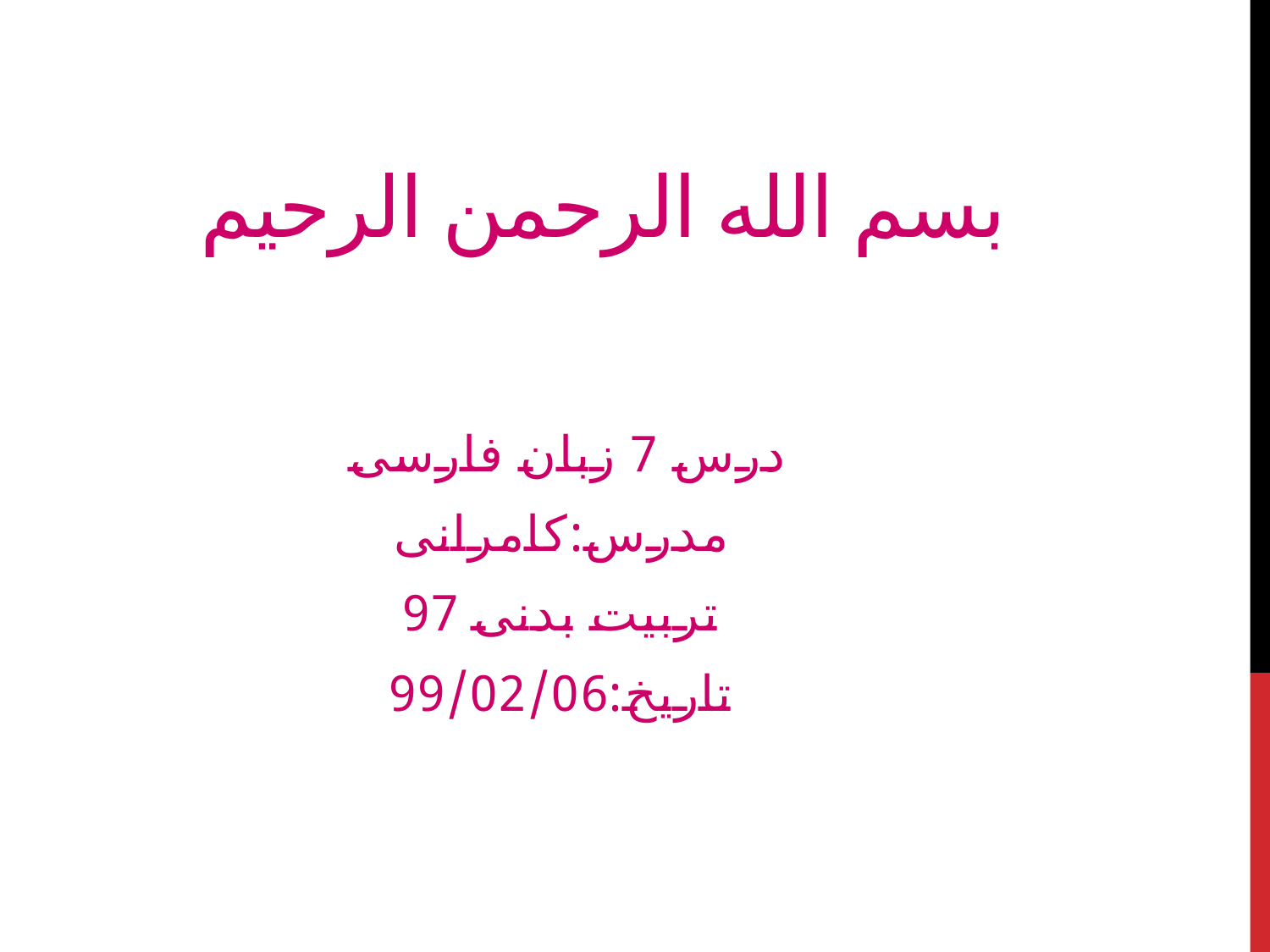

# بسم الله الرحمن الرحیم
درس 7 زبان فارسی
مدرس:کامرانی
تربیت بدنی 97
تاریخ:99/02/06